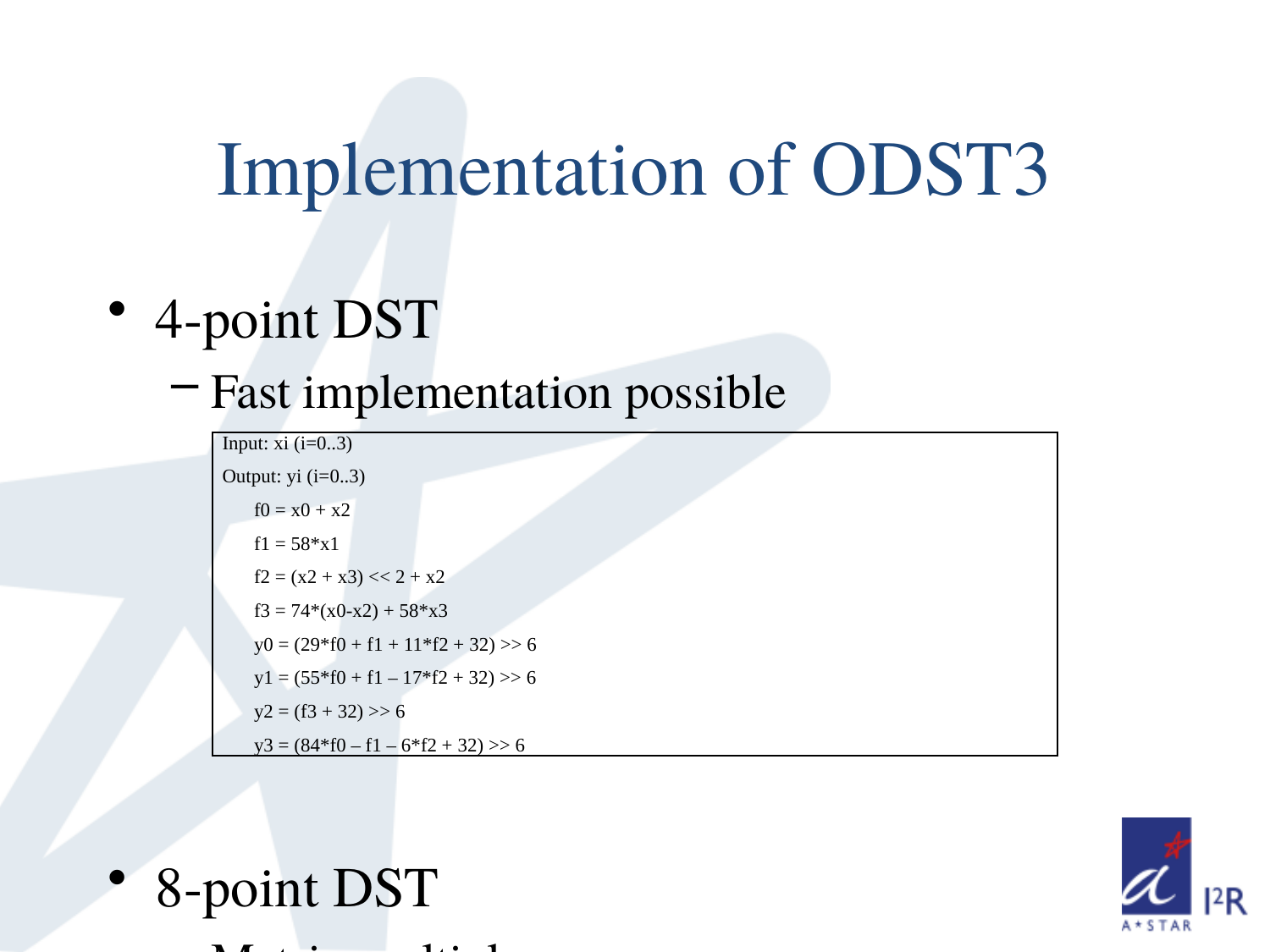

# Implementation of ODST3
4-point DST
Fast implementation possible

8-point DST
Matrix multiply
| Input: xi (i=0..3) Output: yi (i=0..3) f0 = x0 + x2 f1 = 58\*x1 f2 = (x2 + x3) << 2 + x2 f3 = 74\*(x0-x2) + 58\*x3 y0 = (29\*f0 + f1 + 11\*f2 + 32) >> 6 y1 = (55\*f0 + f1 – 17\*f2 + 32) >> 6 y2 = (f3 + 32) >> 6 y3 = (84\*f0 – f1 – 6\*f2 + 32) >> 6 |
| --- |